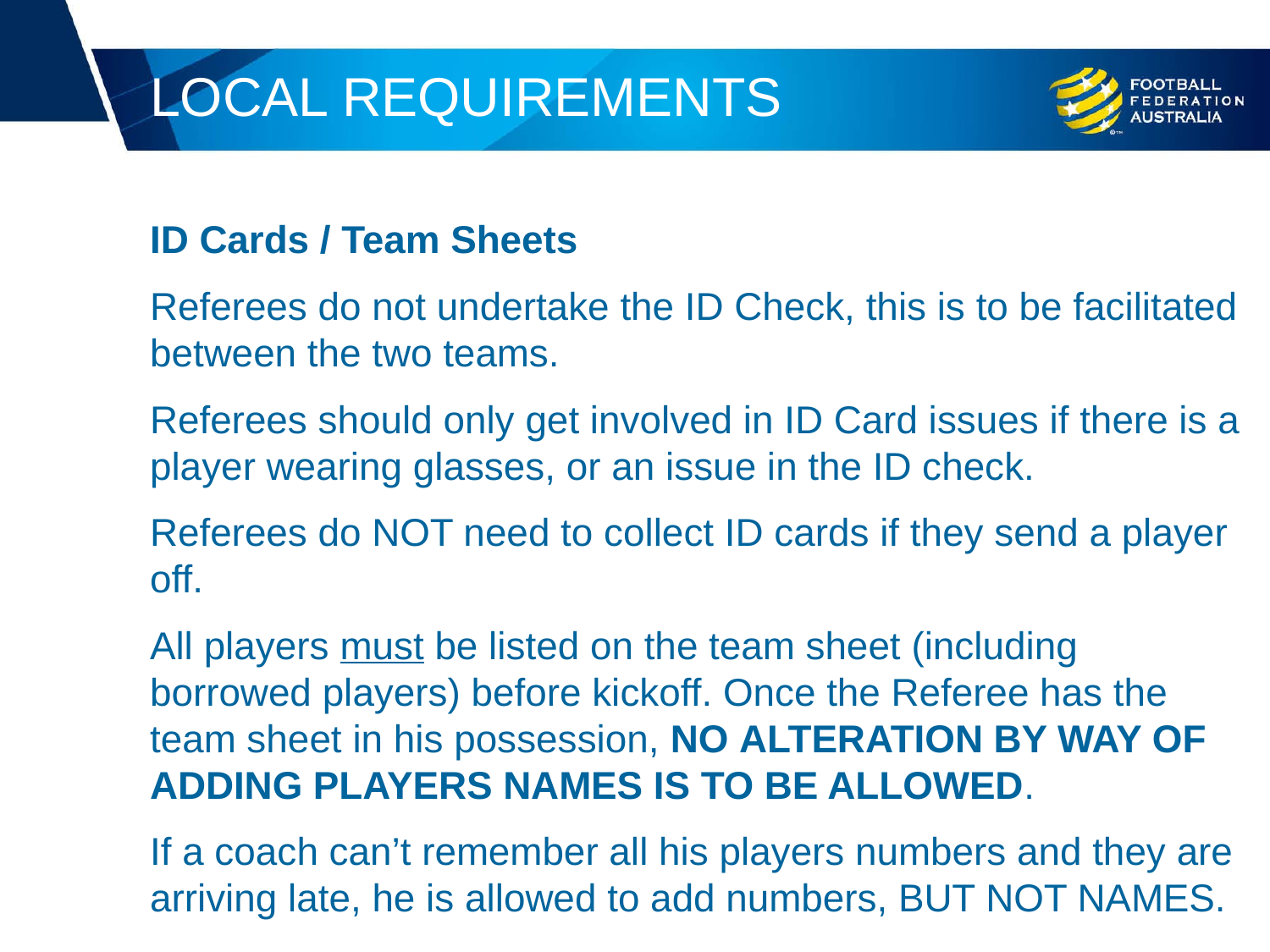

# LOCAL REQUIREMENTS
ID Cards / Team Sheets
Referees do not undertake the ID Check, this is to be facilitated between the two teams.
Referees should only get involved in ID Card issues if there is a player wearing glasses, or an issue in the ID check.
Referees do NOT need to collect ID cards if they send a player off.
All players must be listed on the team sheet (including borrowed players) before kickoff. Once the Referee has the team sheet in his possession, NO ALTERATION BY WAY OF ADDING PLAYERS NAMES IS TO BE ALLOWED.
If a coach can’t remember all his players numbers and they are arriving late, he is allowed to add numbers, BUT NOT NAMES.